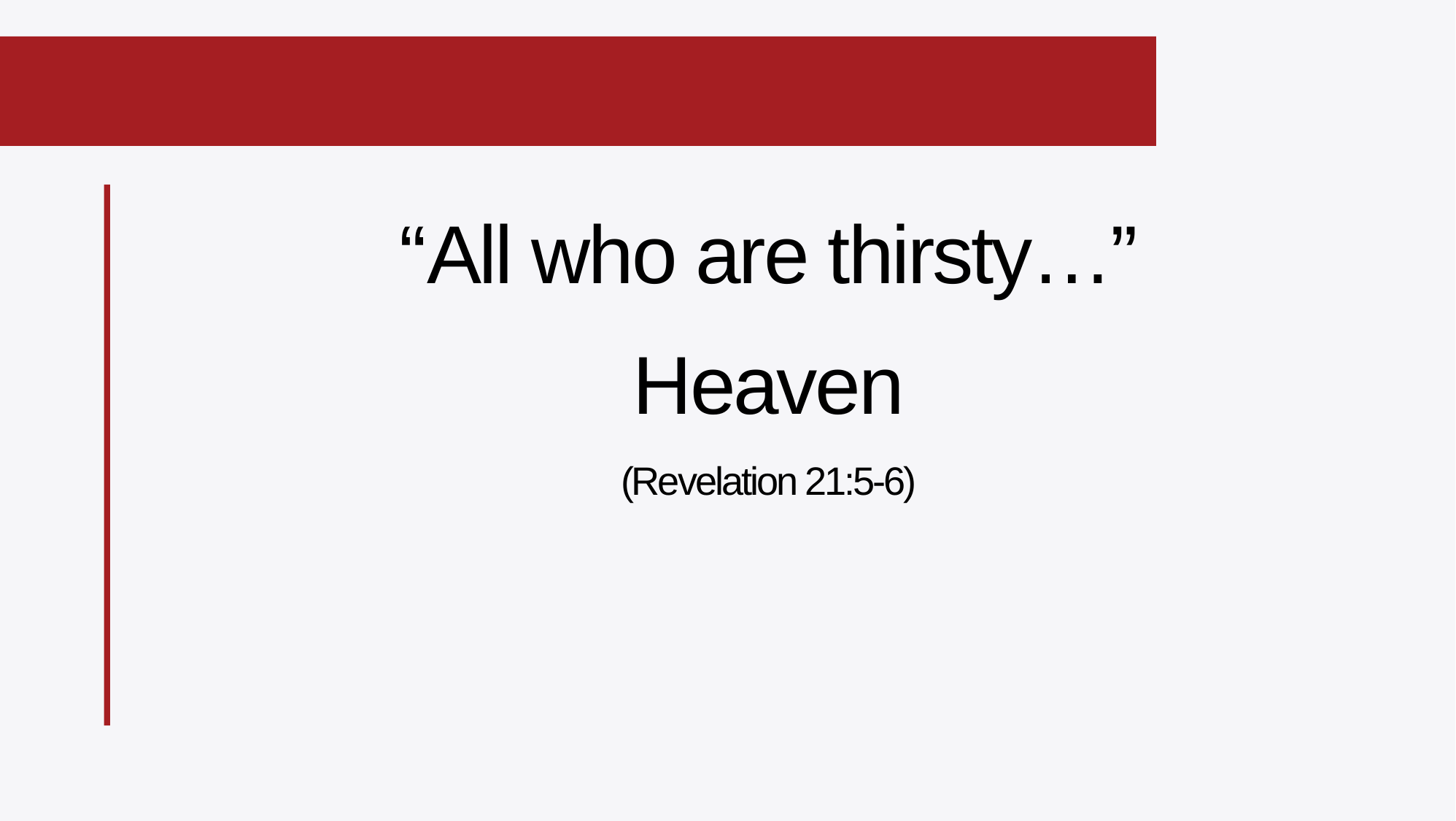

“All who are thirsty…”
Heaven
(Revelation 21:5-6)